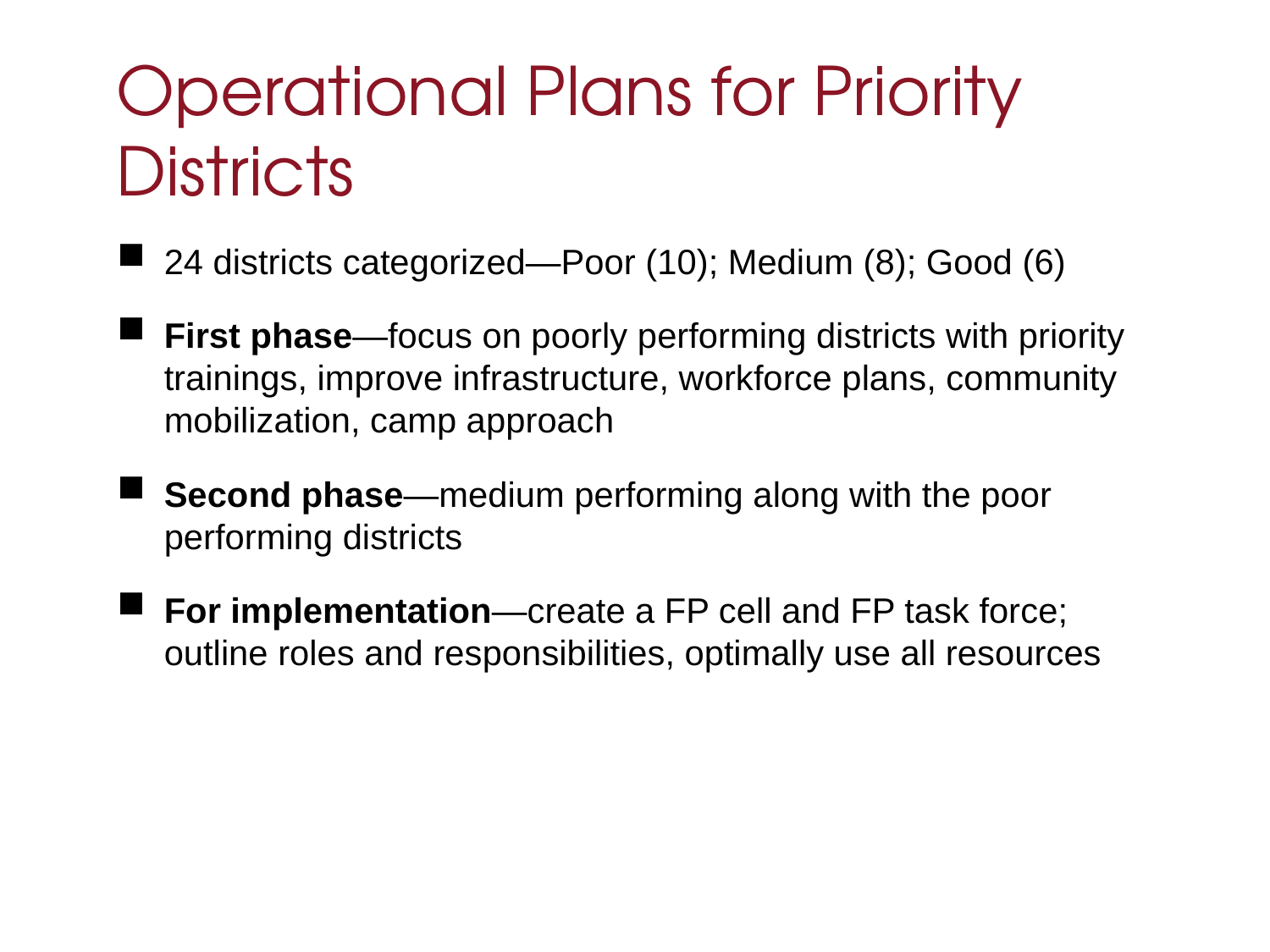

# Operational Plans for Priority Districts
24 districts categorized—Poor (10); Medium (8); Good (6)
First phase—focus on poorly performing districts with priority trainings, improve infrastructure, workforce plans, community mobilization, camp approach
Second phase—medium performing along with the poor performing districts
For implementation—create a FP cell and FP task force; outline roles and responsibilities, optimally use all resources